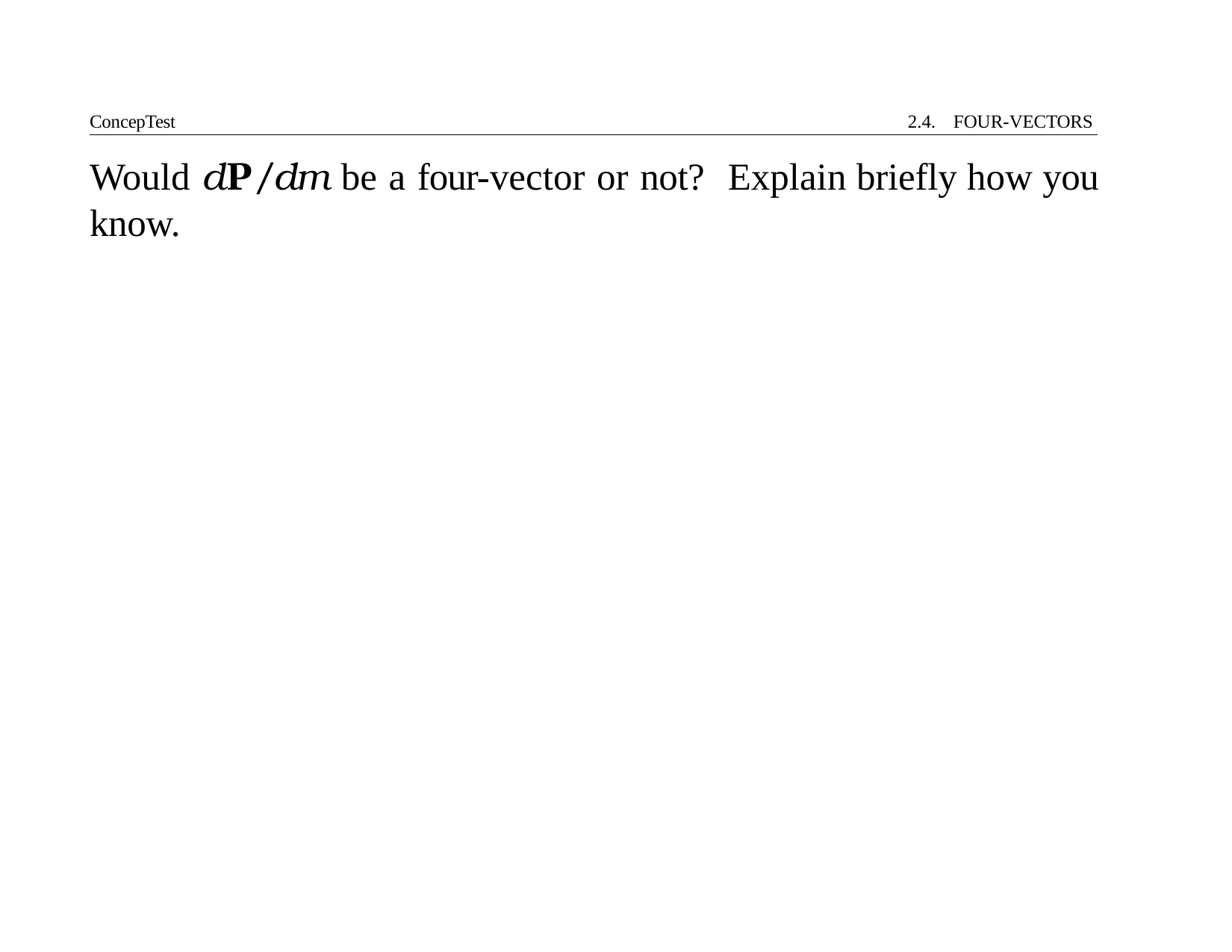

ConcepTest	2.4.  FOUR-VECTORS

# Would dP/dm be a four-vector or not?	Explain briefly how you know.